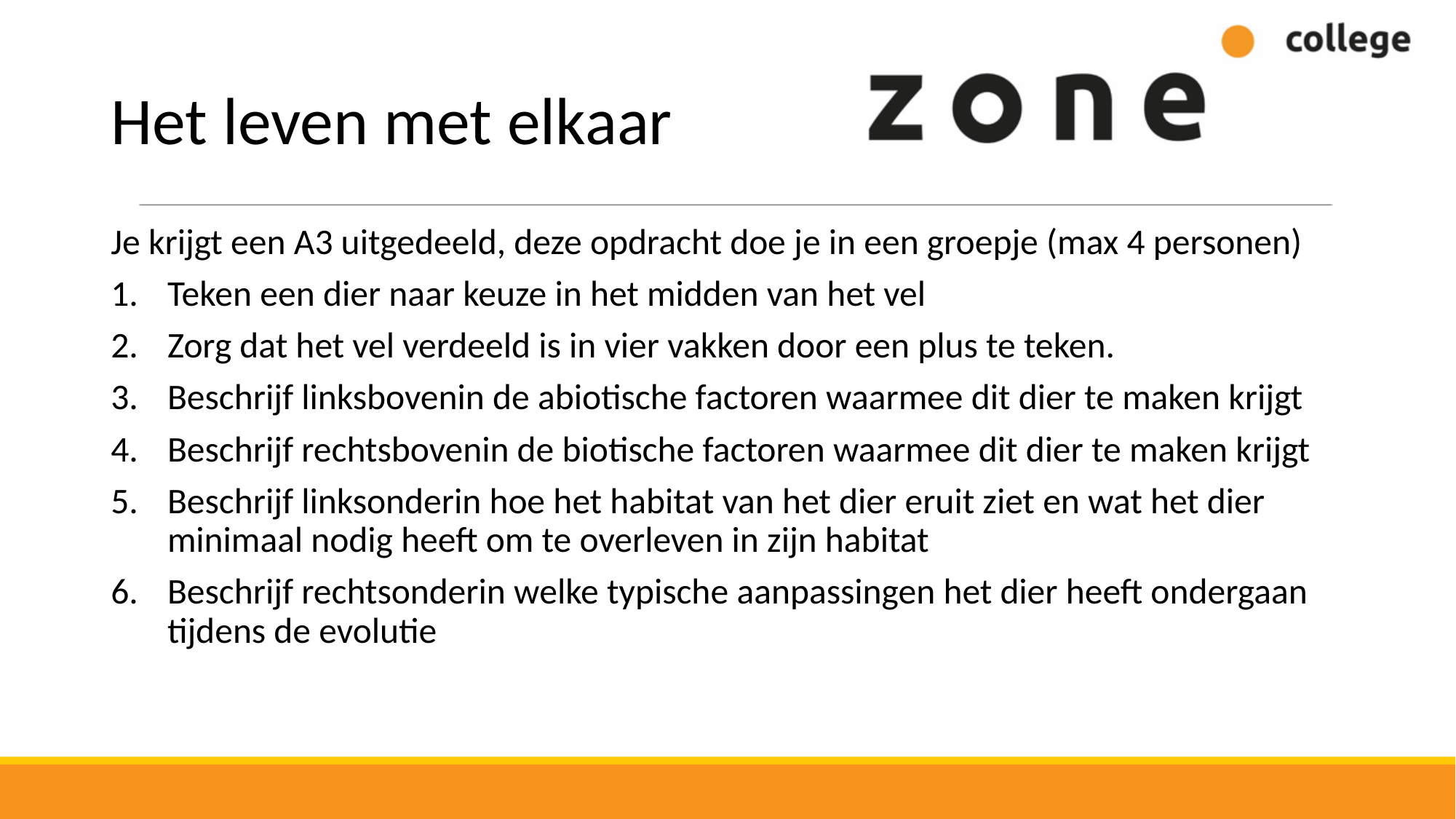

# Het leven met elkaar
Je krijgt een A3 uitgedeeld, deze opdracht doe je in een groepje (max 4 personen)
Teken een dier naar keuze in het midden van het vel
Zorg dat het vel verdeeld is in vier vakken door een plus te teken.
Beschrijf linksbovenin de abiotische factoren waarmee dit dier te maken krijgt
Beschrijf rechtsbovenin de biotische factoren waarmee dit dier te maken krijgt
Beschrijf linksonderin hoe het habitat van het dier eruit ziet en wat het dier minimaal nodig heeft om te overleven in zijn habitat
Beschrijf rechtsonderin welke typische aanpassingen het dier heeft ondergaan tijdens de evolutie